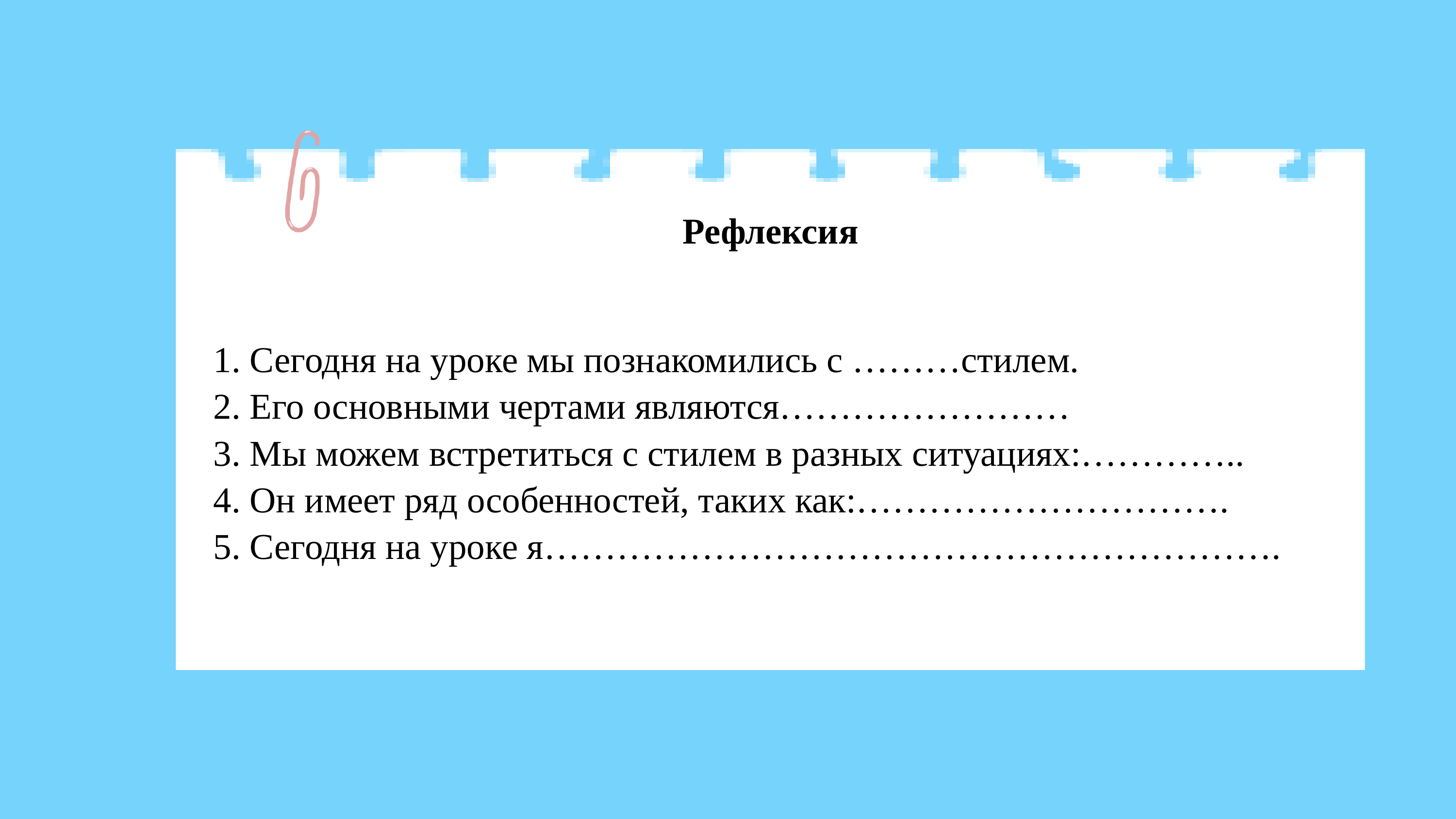

Рефлексия
1. Сегодня на уроке мы познакомились с ………стилем.
2. Его основными чертами являются……………………
3. Мы можем встретиться с стилем в разных ситуациях:…………..
4. Он имеет ряд особенностей, таких как:………………………….
5. Сегодня на уроке я…………………………………………………….